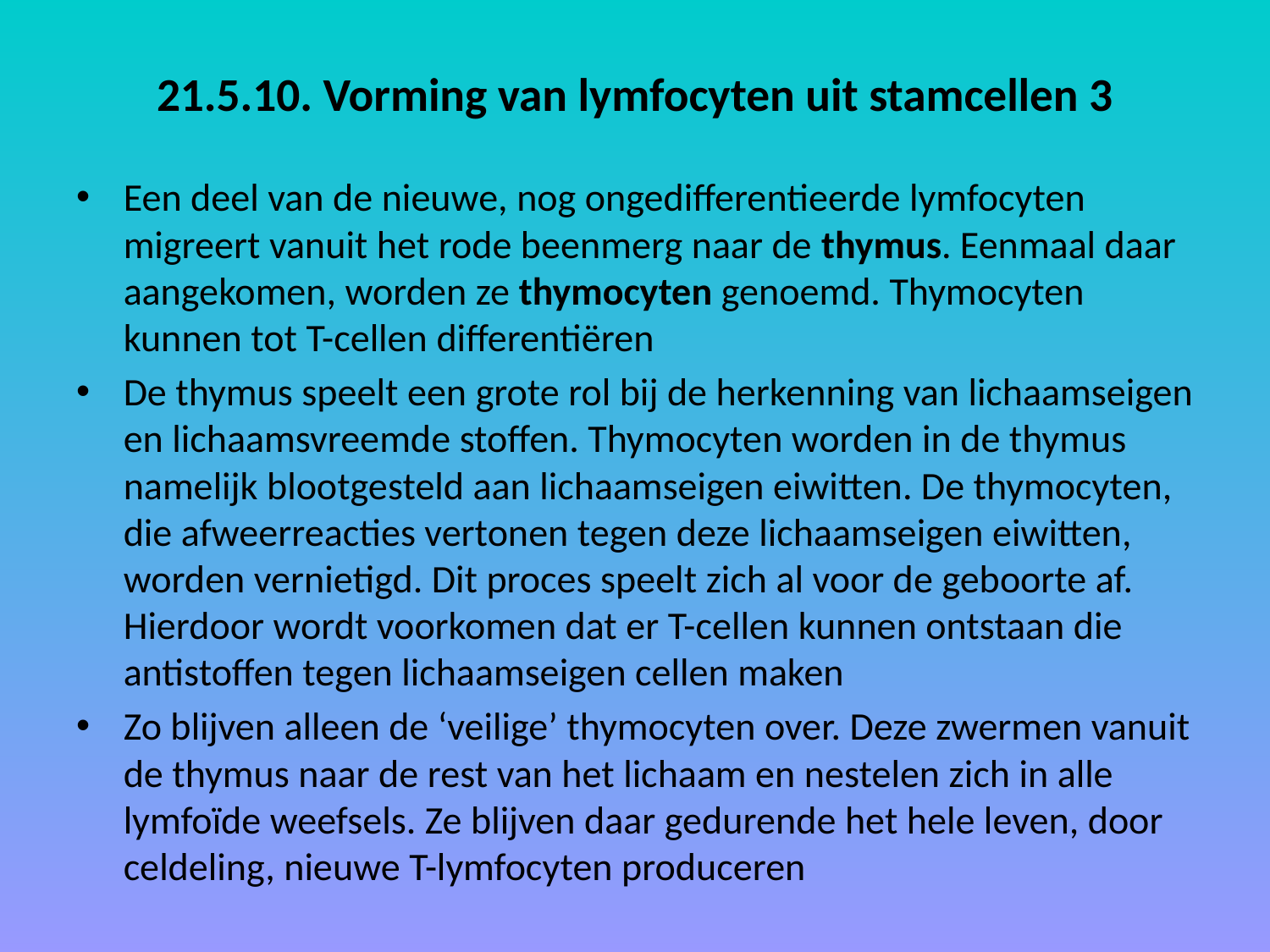

# 21.5.10. Vorming van lymfocyten uit stamcellen 3
Een deel van de nieuwe, nog ongedifferentieerde lymfocyten migreert vanuit het rode beenmerg naar de thymus. Eenmaal daar aangekomen, worden ze thymocyten genoemd. Thymocyten kunnen tot T-cellen differentiëren
De thymus speelt een grote rol bij de herkenning van lichaamseigen en lichaamsvreemde stoffen. Thymocyten worden in de thymus namelijk blootgesteld aan lichaamseigen eiwitten. De thymocyten, die afweerreacties vertonen tegen deze lichaamseigen eiwitten, worden vernietigd. Dit proces speelt zich al voor de geboorte af. Hierdoor wordt voorkomen dat er T-cellen kunnen ontstaan die antistoffen tegen lichaamseigen cellen maken
Zo blijven alleen de ‘veilige’ thymocyten over. Deze zwermen vanuit de thymus naar de rest van het lichaam en nestelen zich in alle lymfoïde weefsels. Ze blijven daar gedurende het hele leven, door celdeling, nieuwe T-lymfocyten produceren